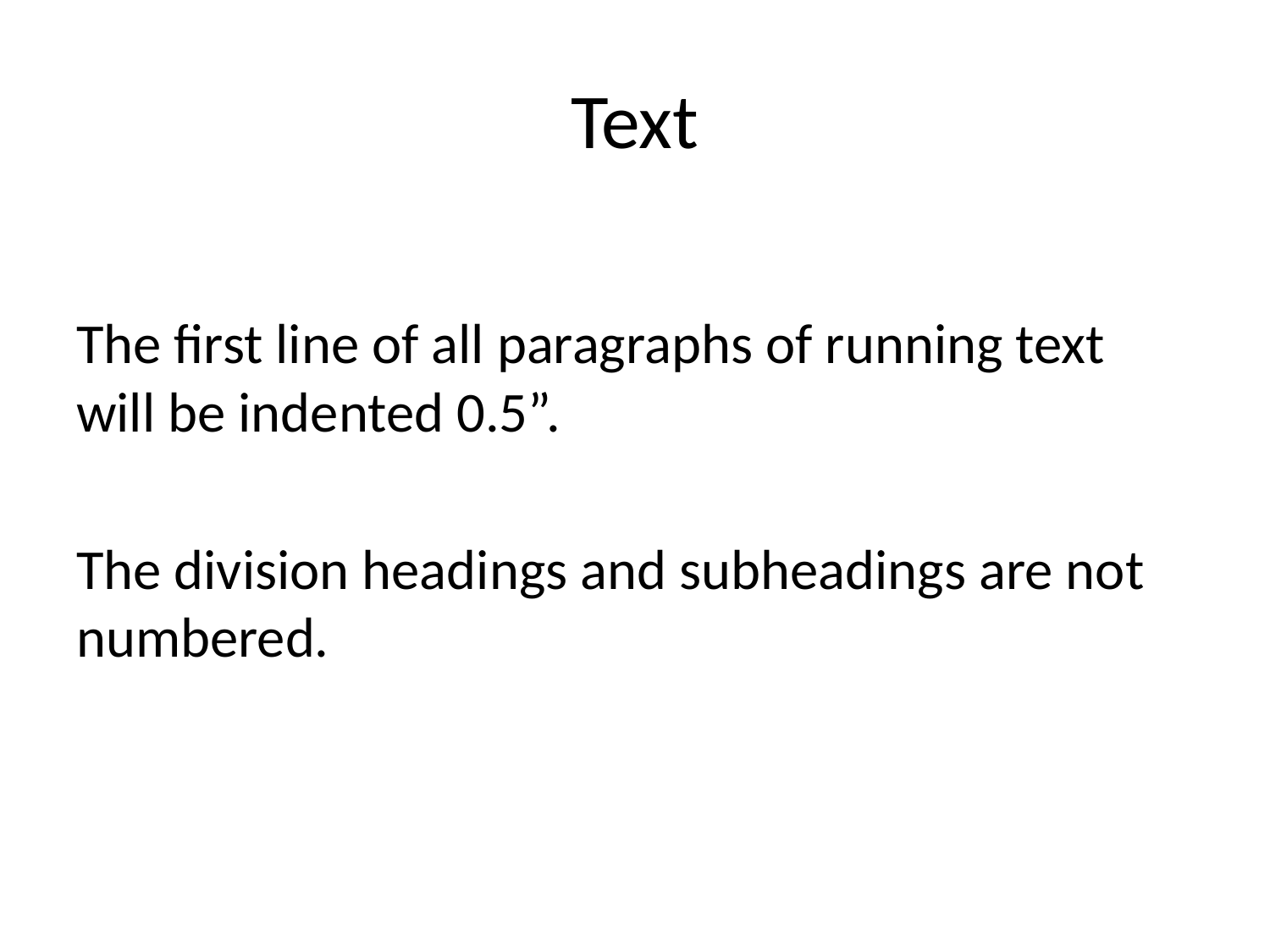

# Text

The first line of all paragraphs of running text will be indented 0.5”.

The division headings and subheadings are not numbered.